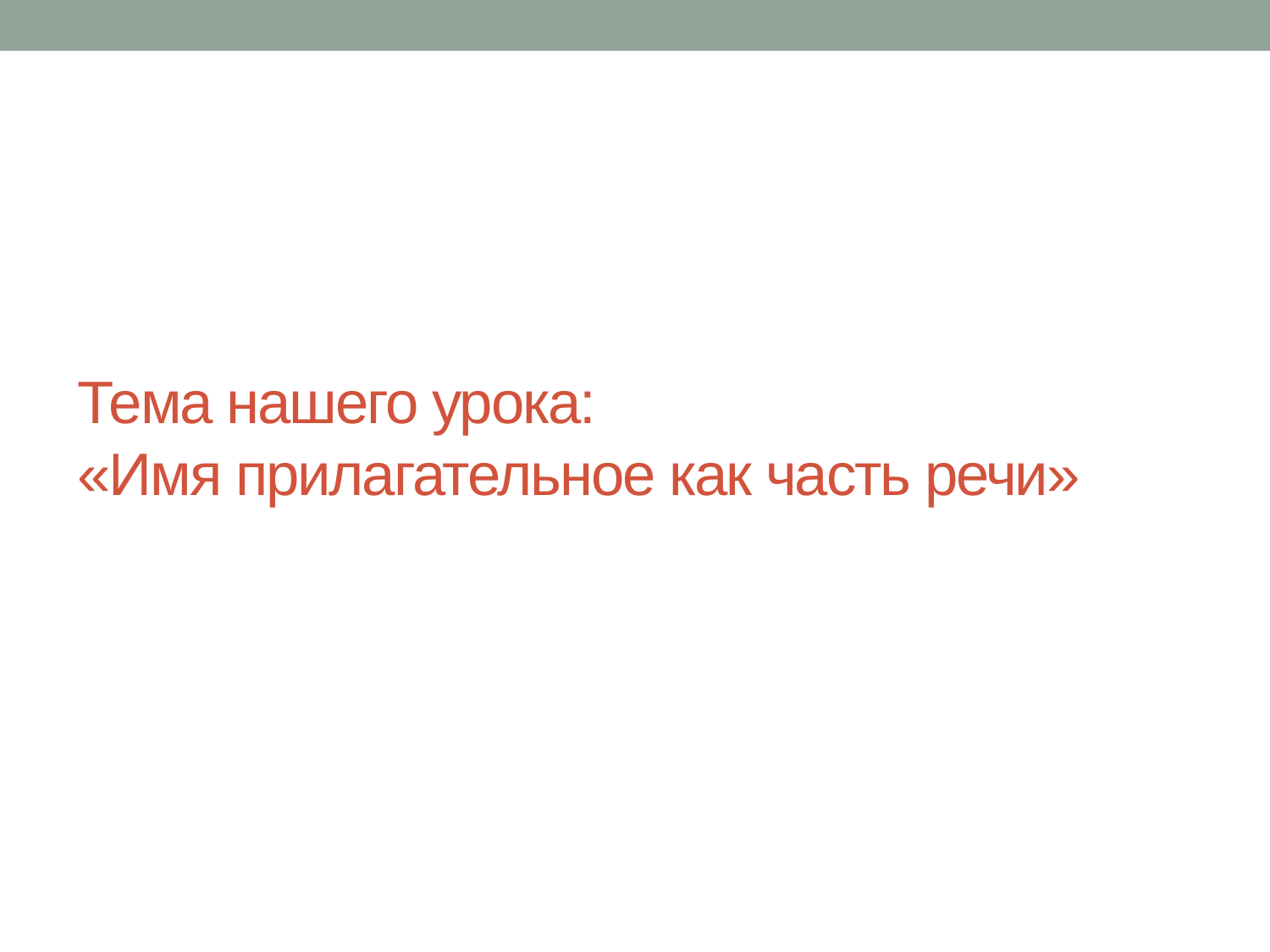

# Тема нашего урока: «Имя прилагательное как часть речи»